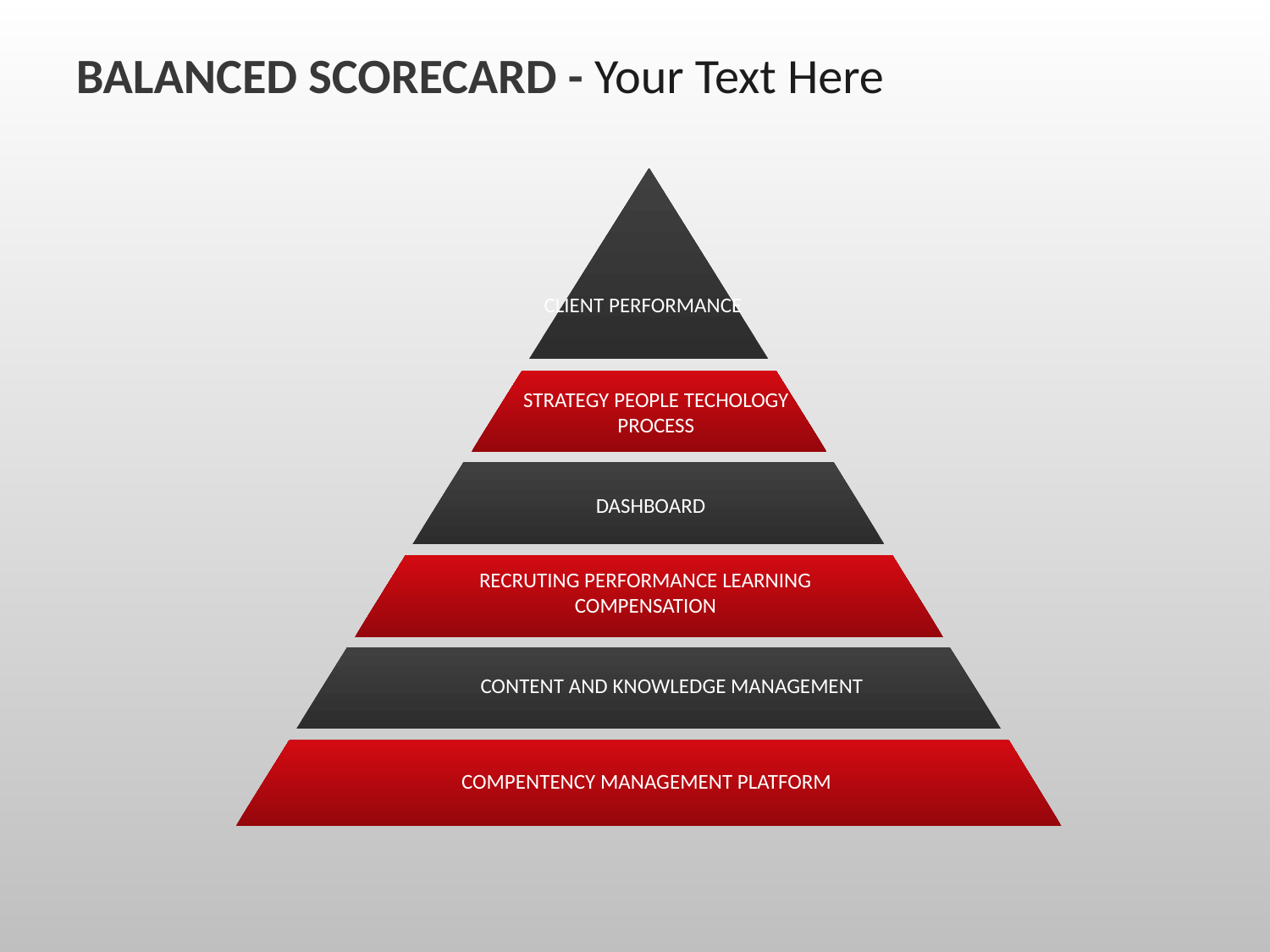

BALANCED SCORECARD - Your Text Here

CLIENT PERFORMANCE
STRATEGY PEOPLE TECHOLOGY PROCESS
DASHBOARD
RECRUTING PERFORMANCE LEARNING COMPENSATION
CONTENT AND KNOWLEDGE MANAGEMENT
COMPENTENCY MANAGEMENT PLATFORM